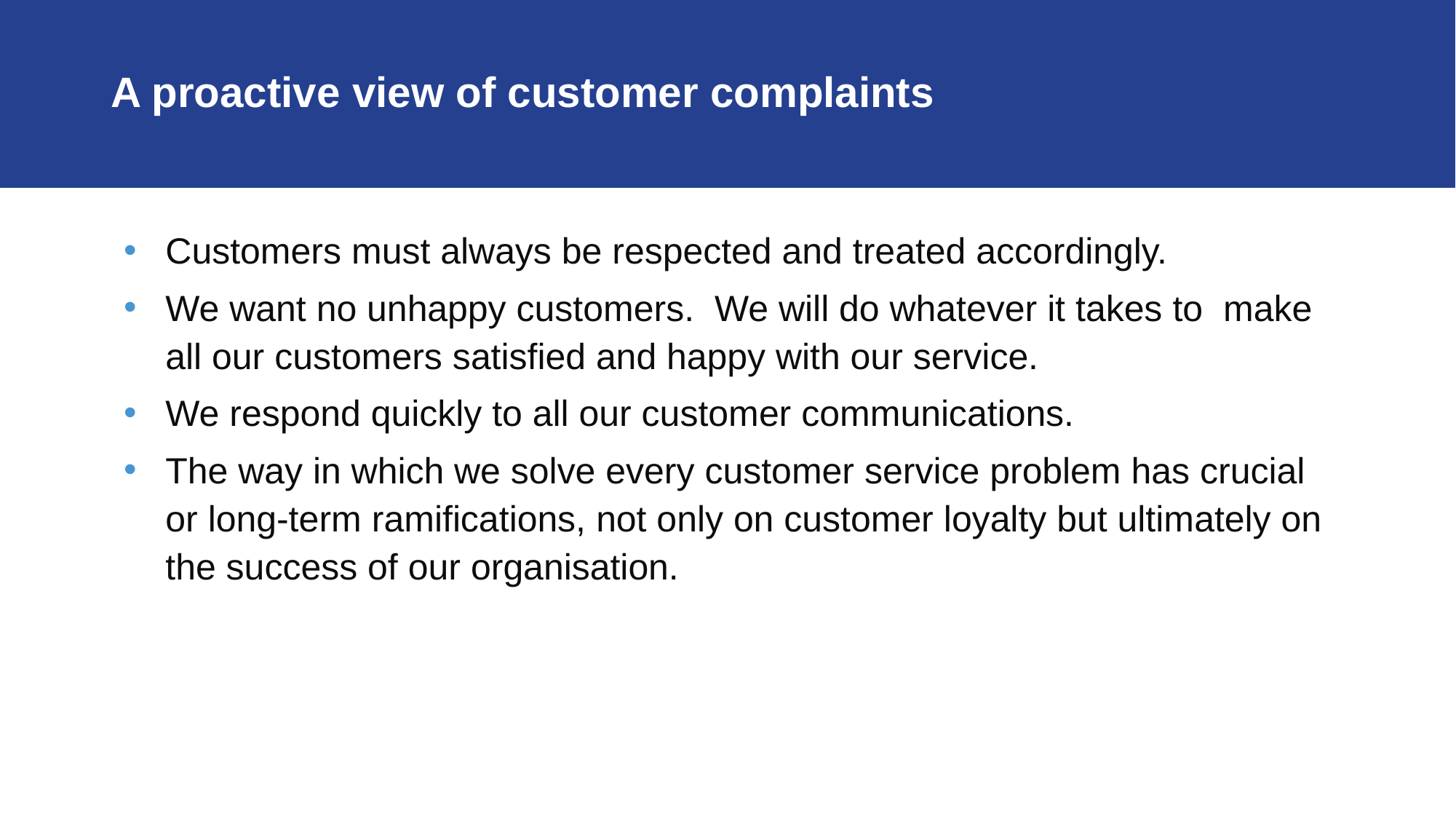

# A proactive view of customer complaints
Customers must always be respected and treated accordingly.
We want no unhappy customers.  We will do whatever it takes to  make all our customers satisfied and happy with our service.
We respond quickly to all our customer communications.
The way in which we solve every customer service problem has crucial or long-term ramifications, not only on customer loyalty but ultimately on the success of our organisation.